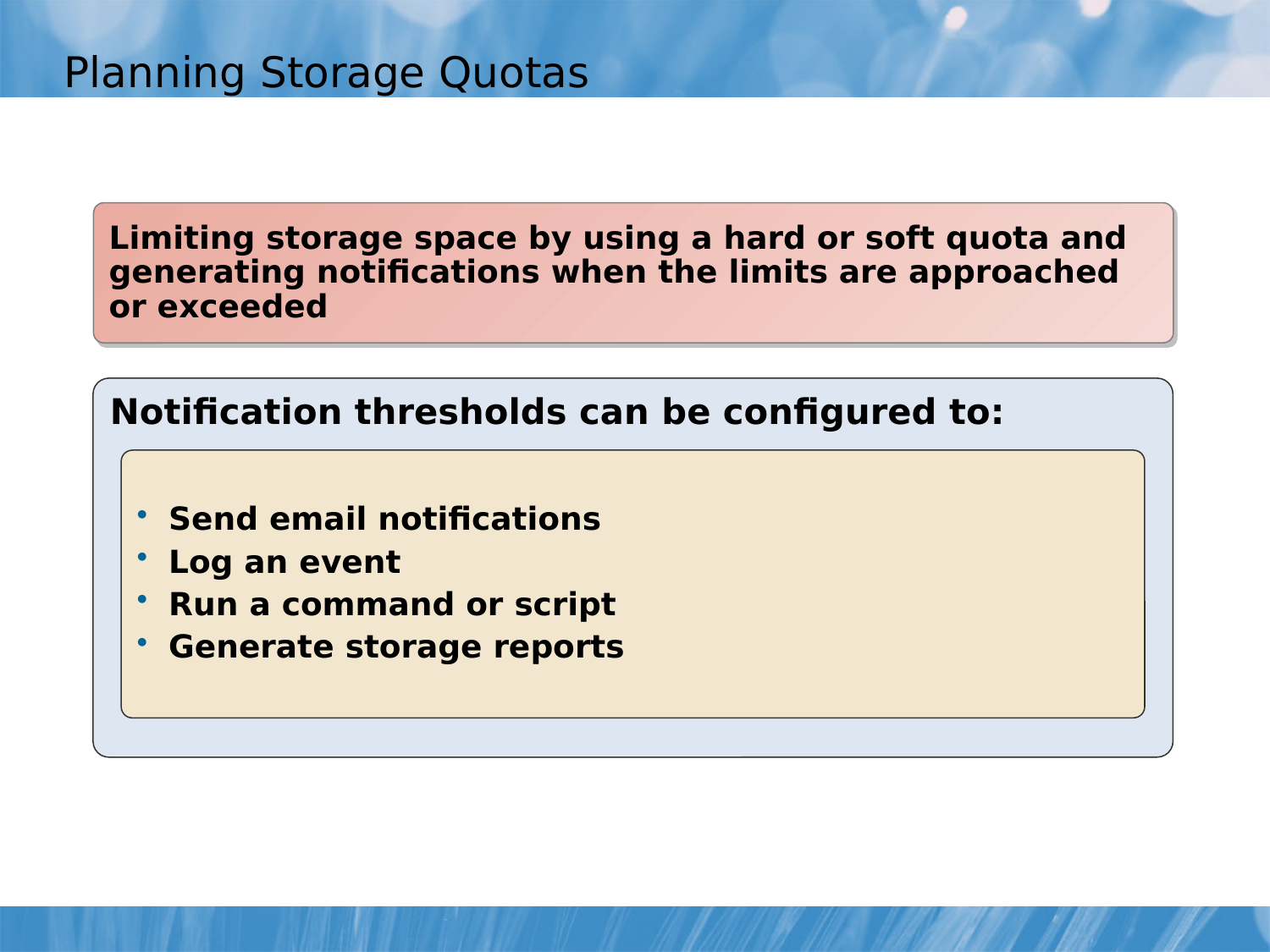

# Planning Storage Quotas
Limiting storage space by using a hard or soft quota and generating notifications when the limits are approached
or exceeded
Notification thresholds can be configured to:
Send email notifications
Log an event
Run a command or script
Generate storage reports